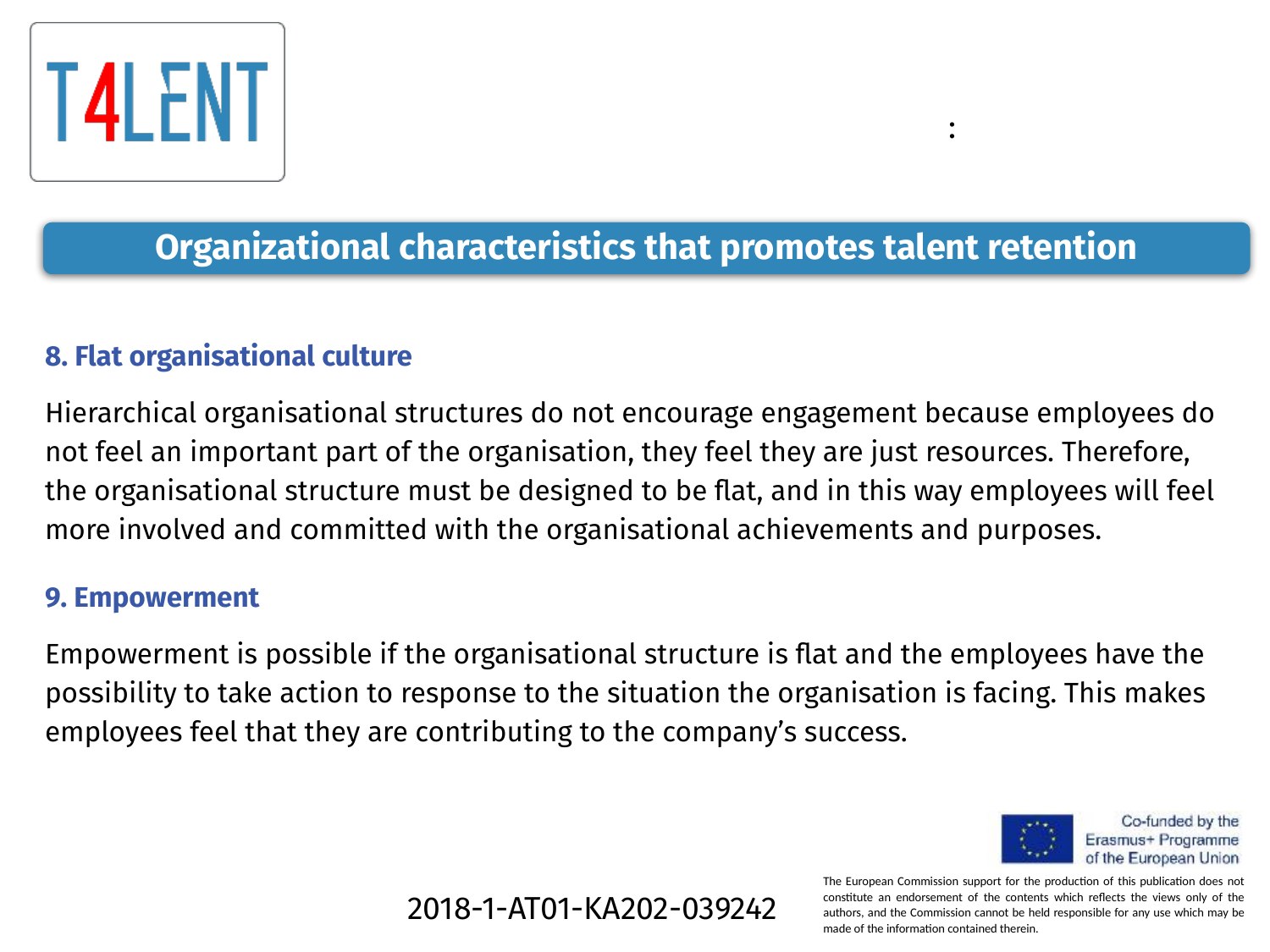

:

Organizational characteristics that promotes talent retention
8. Flat organisational culture
Hierarchical organisational structures do not encourage engagement because employees do not feel an important part of the organisation, they feel they are just resources. Therefore, the organisational structure must be designed to be flat, and in this way employees will feel more involved and committed with the organisational achievements and purposes.
9. Empowerment
Empowerment is possible if the organisational structure is flat and the employees have the possibility to take action to response to the situation the organisation is facing. This makes employees feel that they are contributing to the company’s success.